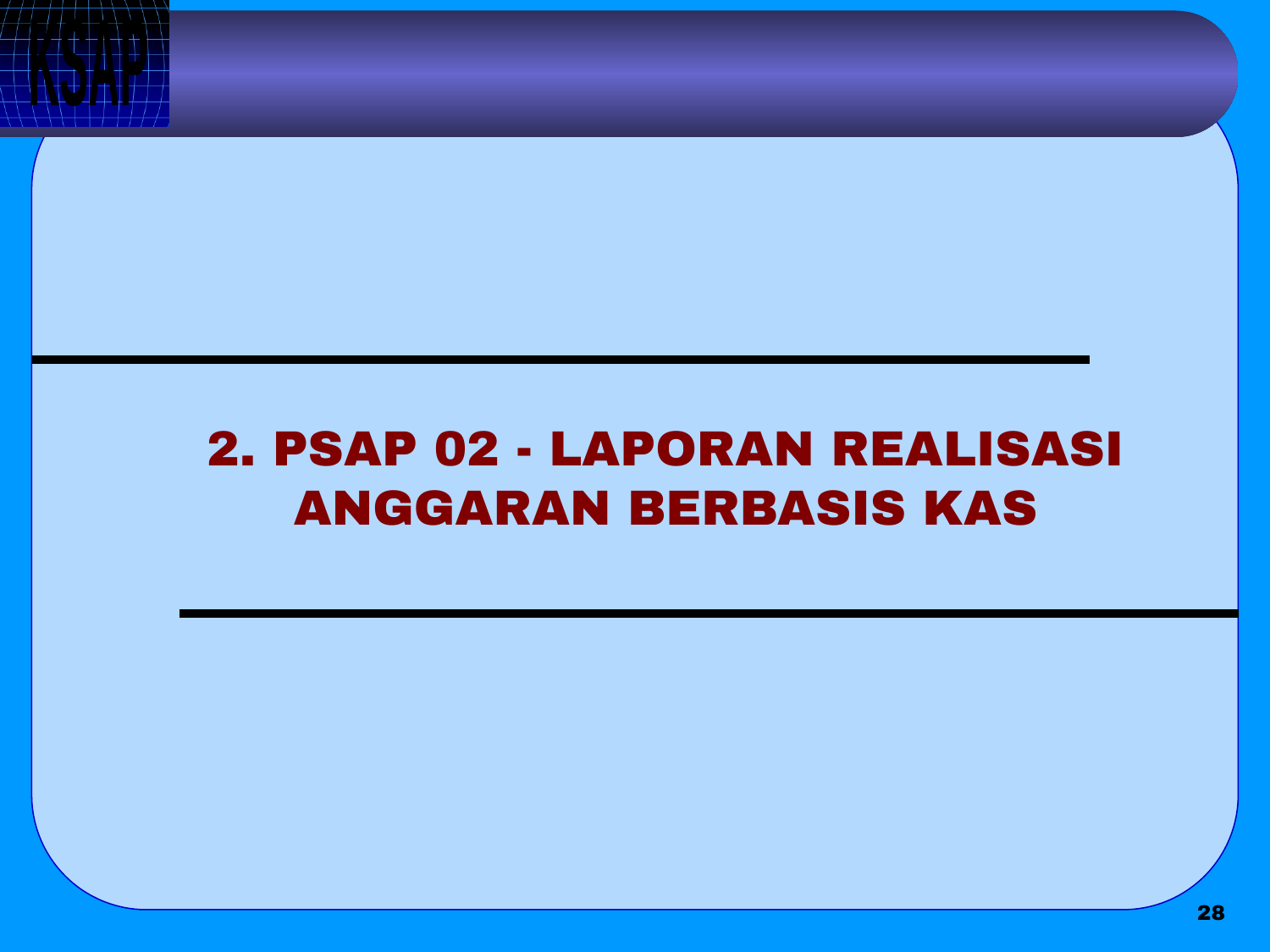

# 2. PSAP 02 - LAPORAN REALISASI ANGGARAN BERBASIS KAS
28